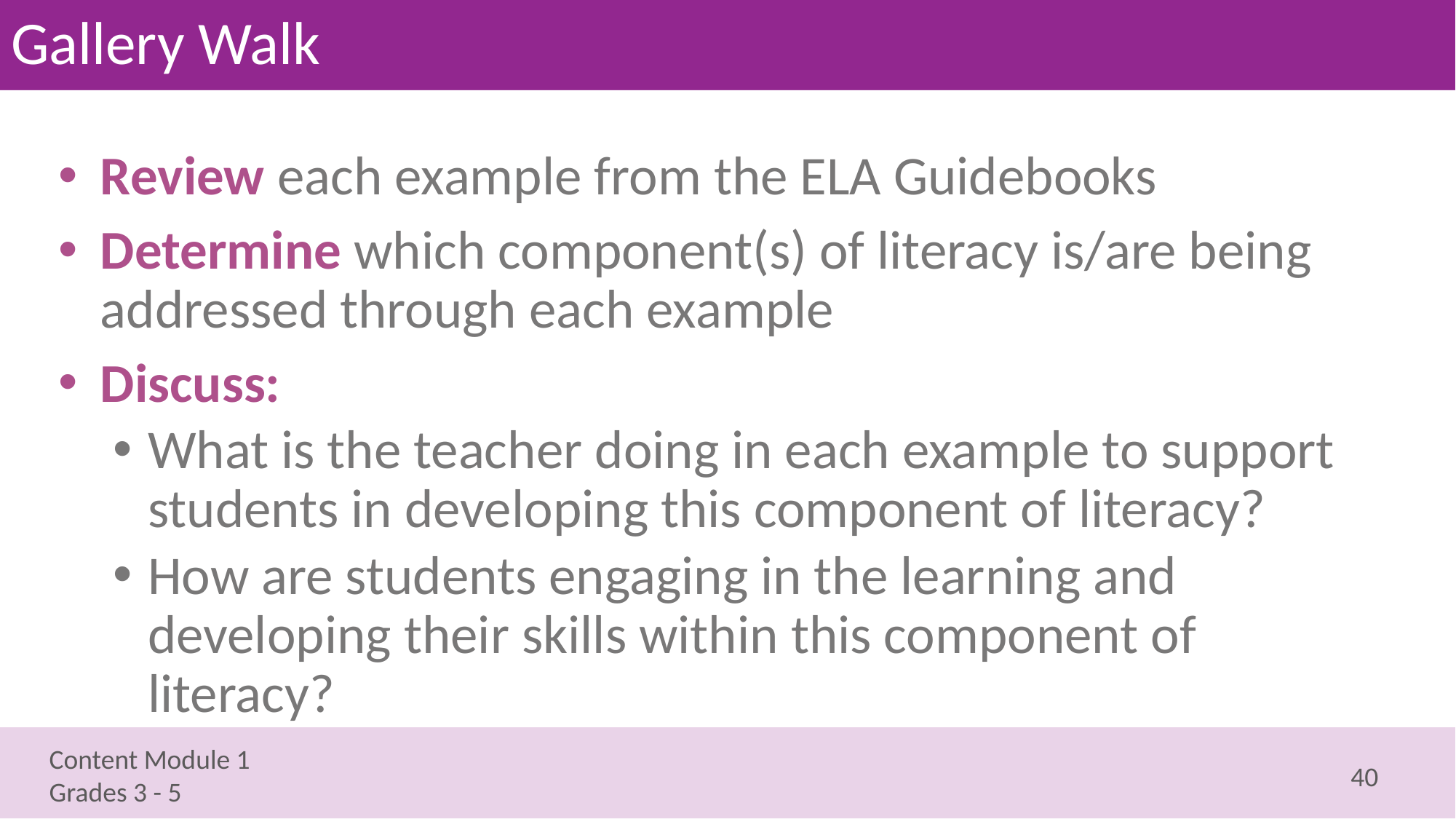

# Gallery Walk
Review each example from the ELA Guidebooks
Determine which component(s) of literacy is/are being addressed through each example
Discuss:
What is the teacher doing in each example to support students in developing this component of literacy?
How are students engaging in the learning and developing their skills within this component of literacy?
40